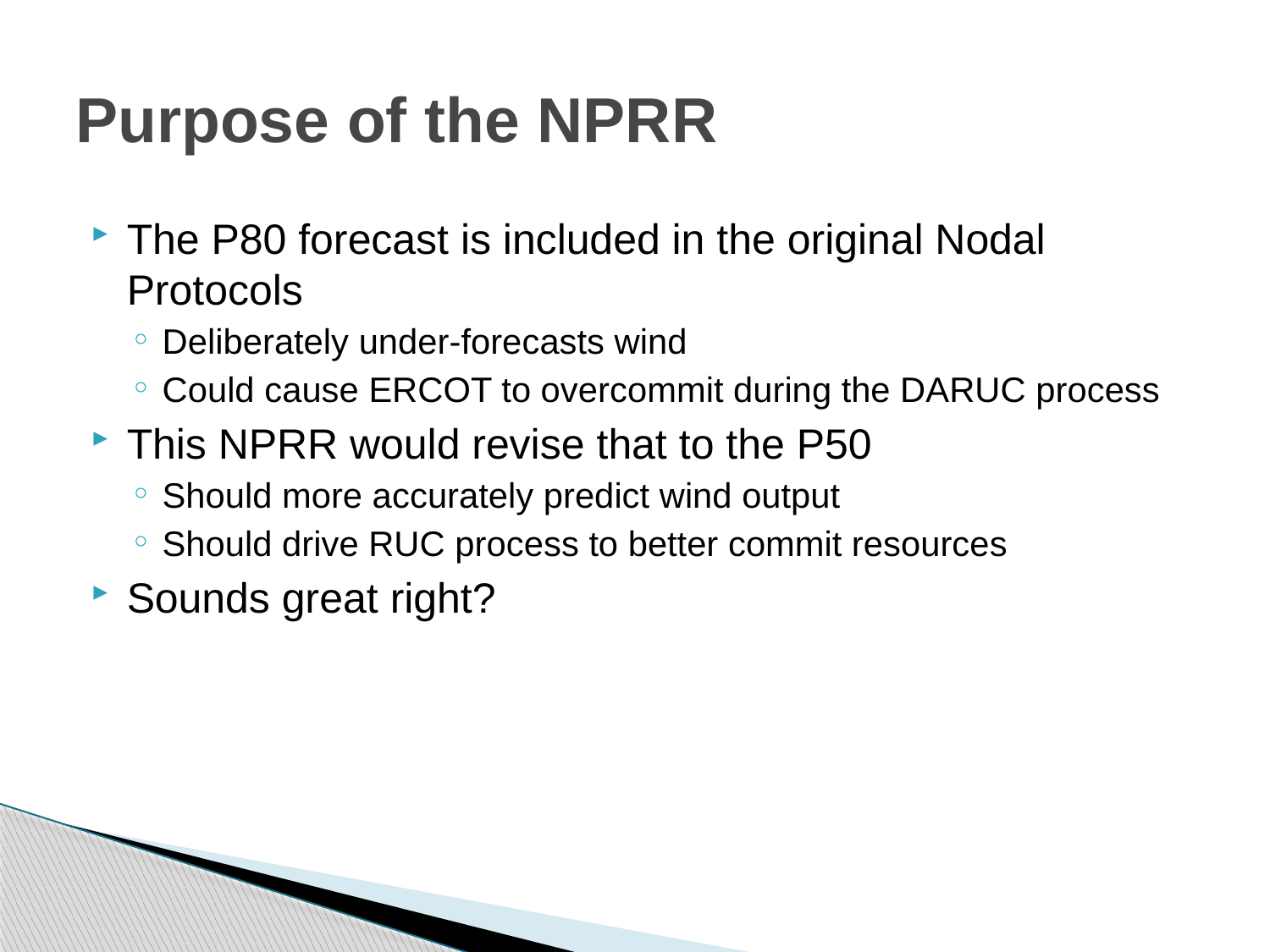

# Purpose of the NPRR
The P80 forecast is included in the original Nodal Protocols
Deliberately under-forecasts wind
Could cause ERCOT to overcommit during the DARUC process
This NPRR would revise that to the P50
Should more accurately predict wind output
Should drive RUC process to better commit resources
Sounds great right?